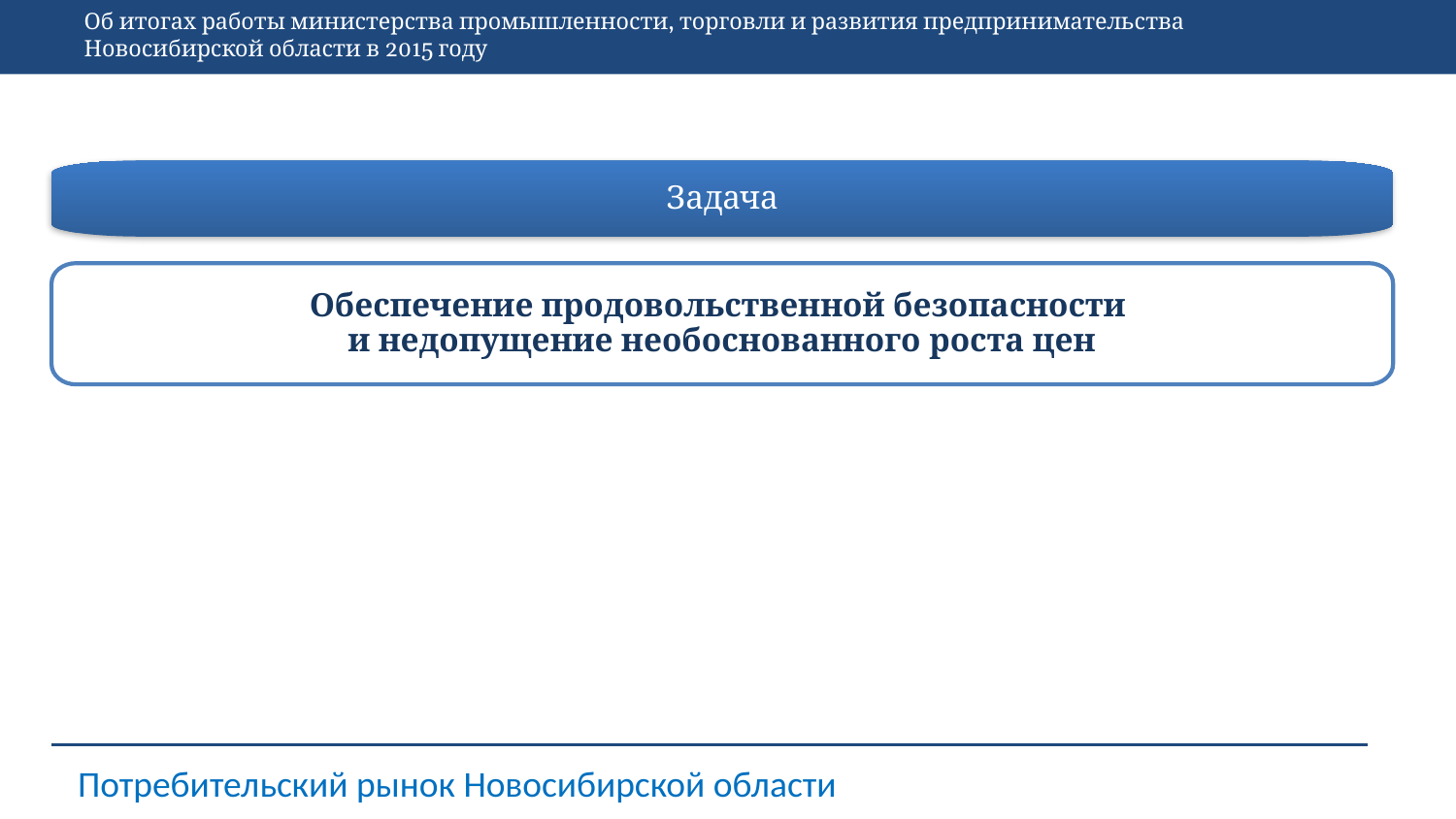

Об итогах работы министерства промышленности, торговли и развития предпринимательства Новосибирской области в 2015 году
Задача
Обеспечение продовольственной безопасности
и недопущение необоснованного роста цен
Потребительский рынок Новосибирской области